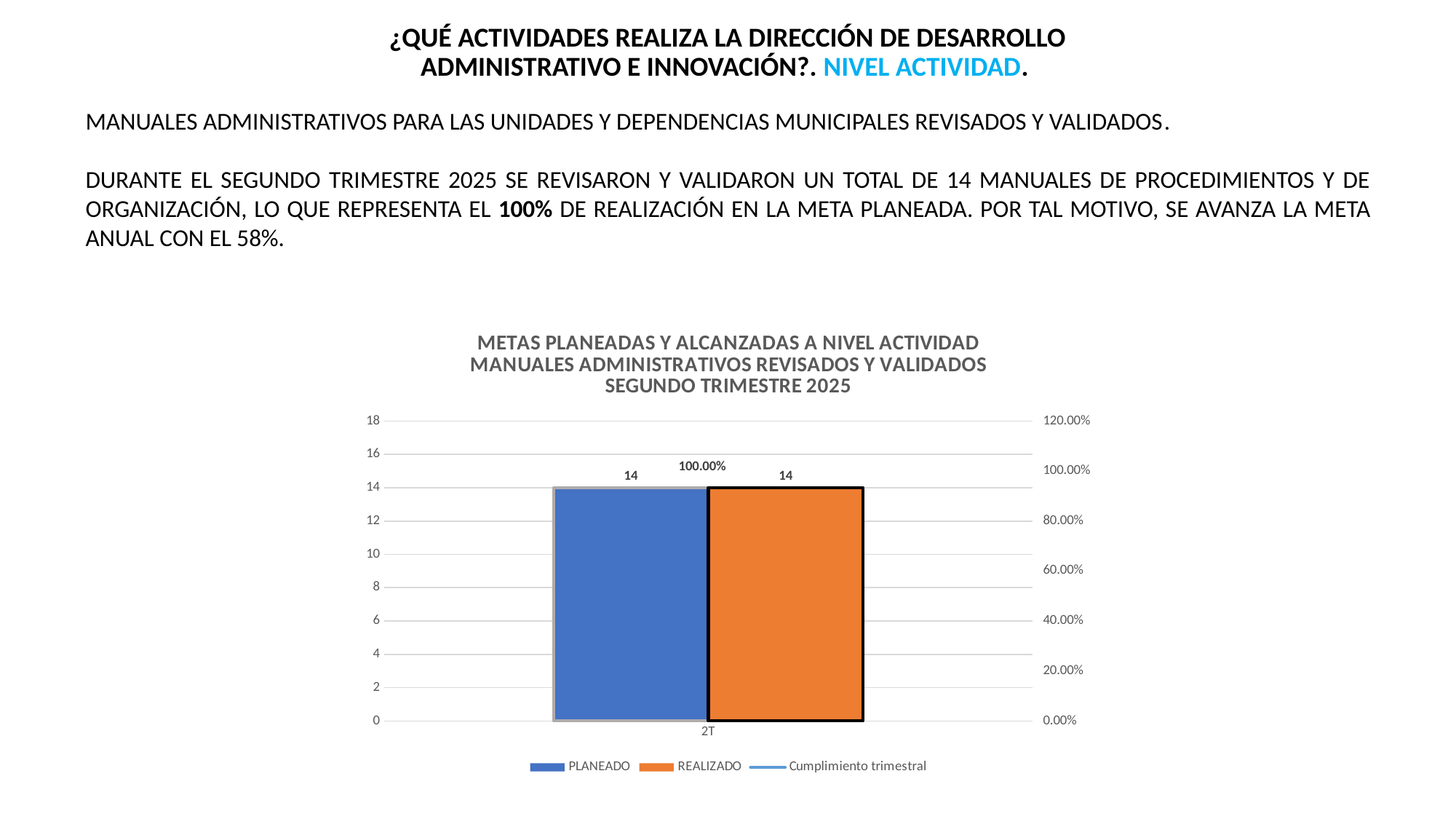

¿QUÉ ACTIVIDADES REALIZA LA DIRECCIÓN DE DESARROLLO ADMINISTRATIVO E INNOVACIÓN?. NIVEL ACTIVIDAD.
MANUALES ADMINISTRATIVOS PARA LAS UNIDADES Y DEPENDENCIAS MUNICIPALES REVISADOS Y VALIDADOS.

DURANTE EL SEGUNDO TRIMESTRE 2025 SE REVISARON Y VALIDARON UN TOTAL DE 14 MANUALES DE PROCEDIMIENTOS Y DE ORGANIZACIÓN, LO QUE REPRESENTA EL 100% DE REALIZACIÓN EN LA META PLANEADA. POR TAL MOTIVO, SE AVANZA LA META ANUAL CON EL 58%.

### Chart: METAS PLANEADAS Y ALCANZADAS A NIVEL ACTIVIDAD
MANUALES ADMINISTRATIVOS REVISADOS Y VALIDADOS
 SEGUNDO TRIMESTRE 2025

| Category | PLANEADO | REALIZADO | Cumplimiento trimestral |
|---|---|---|---|
| 2T | 14.0 | 14.0 | 1.0 |